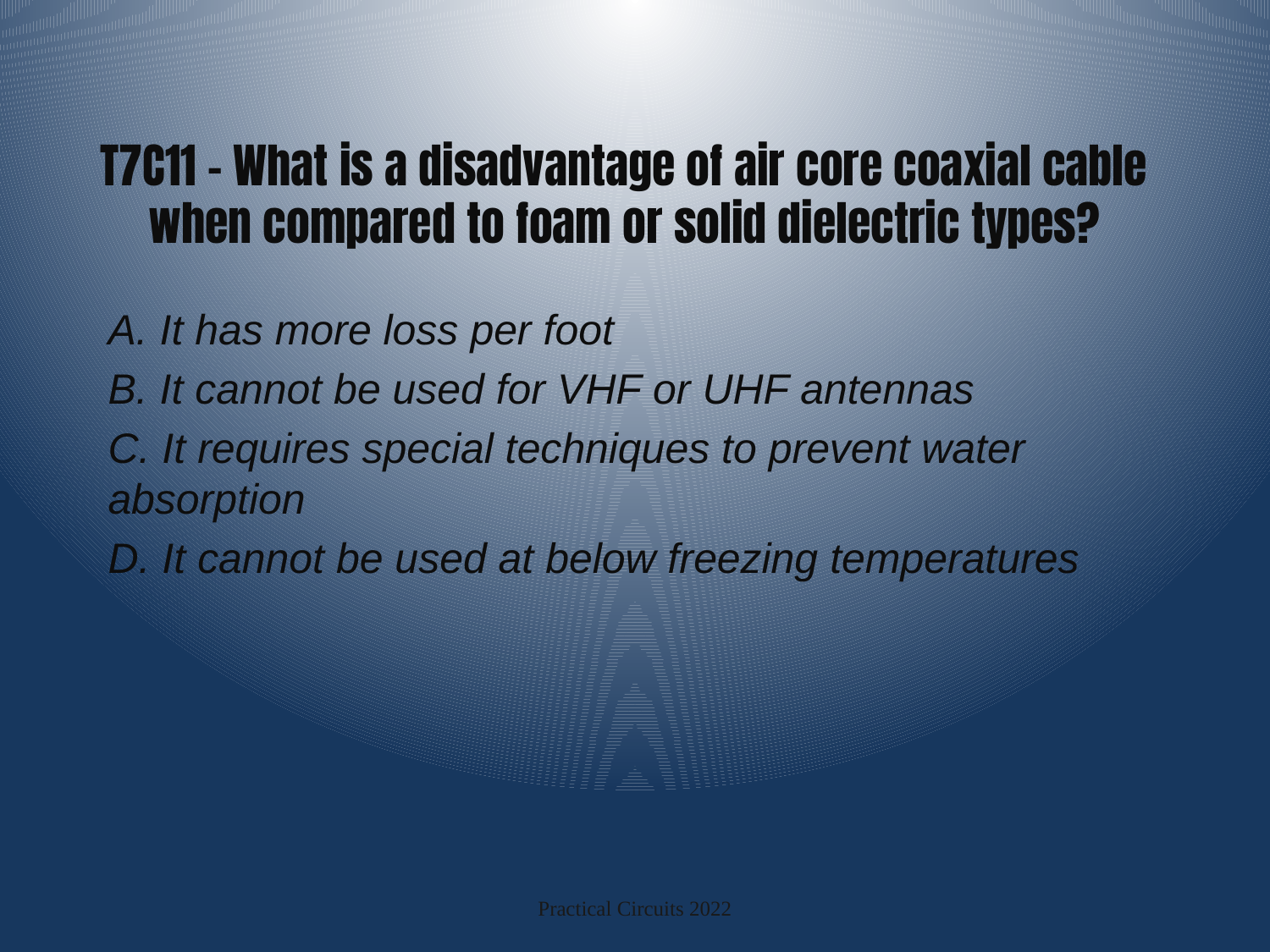

# T7C11 - What is a disadvantage of air core coaxial cable when compared to foam or solid dielectric types?
A. It has more loss per foot
B. It cannot be used for VHF or UHF antennas
C. It requires special techniques to prevent water absorption
D. It cannot be used at below freezing temperatures
Practical Circuits 2022